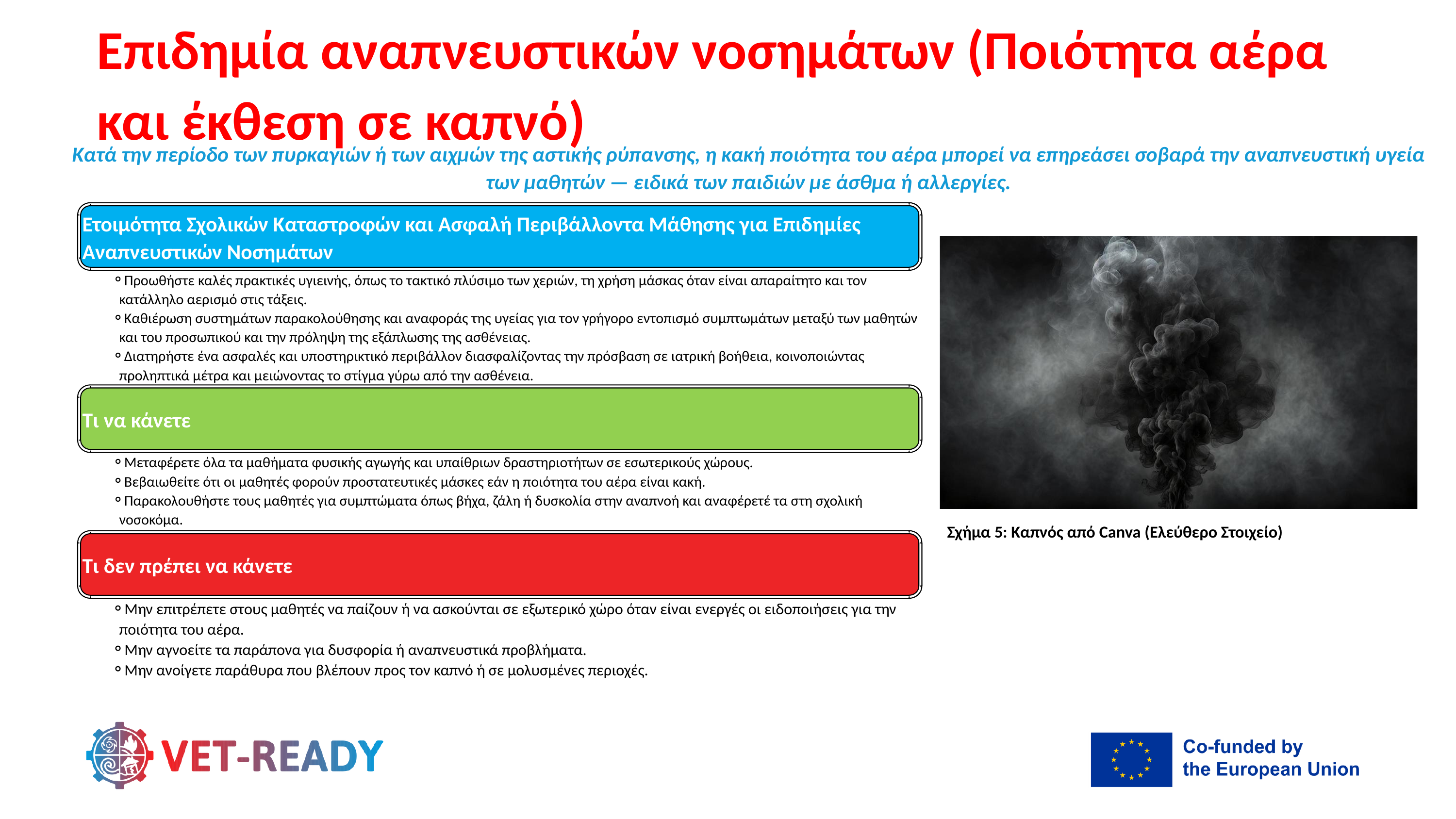

Επιδημία αναπνευστικών νοσημάτων (Ποιότητα αέρα και έκθεση σε καπνό)

Κατά την περίοδο των πυρκαγιών ή των αιχμών της αστικής ρύπανσης, η κακή ποιότητα του αέρα μπορεί να επηρεάσει σοβαρά την αναπνευστική υγεία των μαθητών — ειδικά των παιδιών με άσθμα ή αλλεργίες.

Ετοιμότητα Σχολικών Καταστροφών και Ασφαλή Περιβάλλοντα Μάθησης για Επιδημίες Αναπνευστικών Νοσημάτων

Προωθήστε καλές πρακτικές υγιεινής, όπως το τακτικό πλύσιμο των χεριών, τη χρήση μάσκας όταν είναι απαραίτητο και τον κατάλληλο αερισμό στις τάξεις.
Καθιέρωση συστημάτων παρακολούθησης και αναφοράς της υγείας για τον γρήγορο εντοπισμό συμπτωμάτων μεταξύ των μαθητών και του προσωπικού και την πρόληψη της εξάπλωσης της ασθένειας.
Διατηρήστε ένα ασφαλές και υποστηρικτικό περιβάλλον διασφαλίζοντας την πρόσβαση σε ιατρική βοήθεια, κοινοποιώντας προληπτικά μέτρα και μειώνοντας το στίγμα γύρω από την ασθένεια.

Τι να κάνετε
Μεταφέρετε όλα τα μαθήματα φυσικής αγωγής και υπαίθριων δραστηριοτήτων σε εσωτερικούς χώρους.
Βεβαιωθείτε ότι οι μαθητές φορούν προστατευτικές μάσκες εάν η ποιότητα του αέρα είναι κακή.
Παρακολουθήστε τους μαθητές για συμπτώματα όπως βήχα, ζάλη ή δυσκολία στην αναπνοή και αναφέρετέ τα στη σχολική νοσοκόμα.
Σχήμα 5: Καπνός από Canva (Ελεύθερο Στοιχείο)

Τι δεν πρέπει να κάνετε
Μην επιτρέπετε στους μαθητές να παίζουν ή να ασκούνται σε εξωτερικό χώρο όταν είναι ενεργές οι ειδοποιήσεις για την ποιότητα του αέρα.
Μην αγνοείτε τα παράπονα για δυσφορία ή αναπνευστικά προβλήματα.
Μην ανοίγετε παράθυρα που βλέπουν προς τον καπνό ή σε μολυσμένες περιοχές.